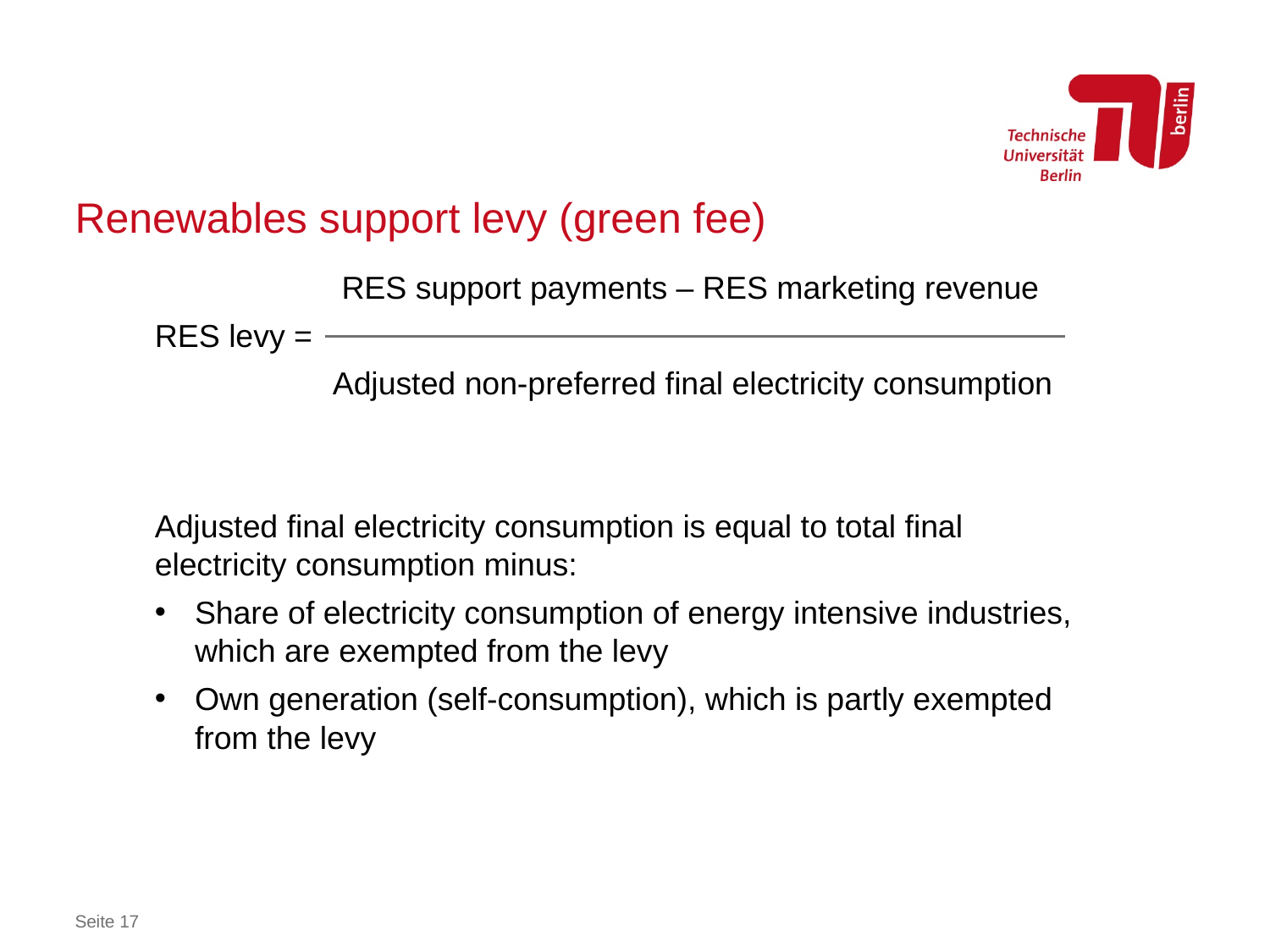

# Renewables support levy (green fee)
                     RES support payments – RES marketing revenue
RES levy =
                    Adjusted non-preferred final electricity consumption

Adjusted final electricity consumption is equal to total final electricity consumption minus:
Share of electricity consumption of energy intensive industries, which are exempted from the levy
Own generation (self-consumption), which is partly exempted from the levy
Seite 17